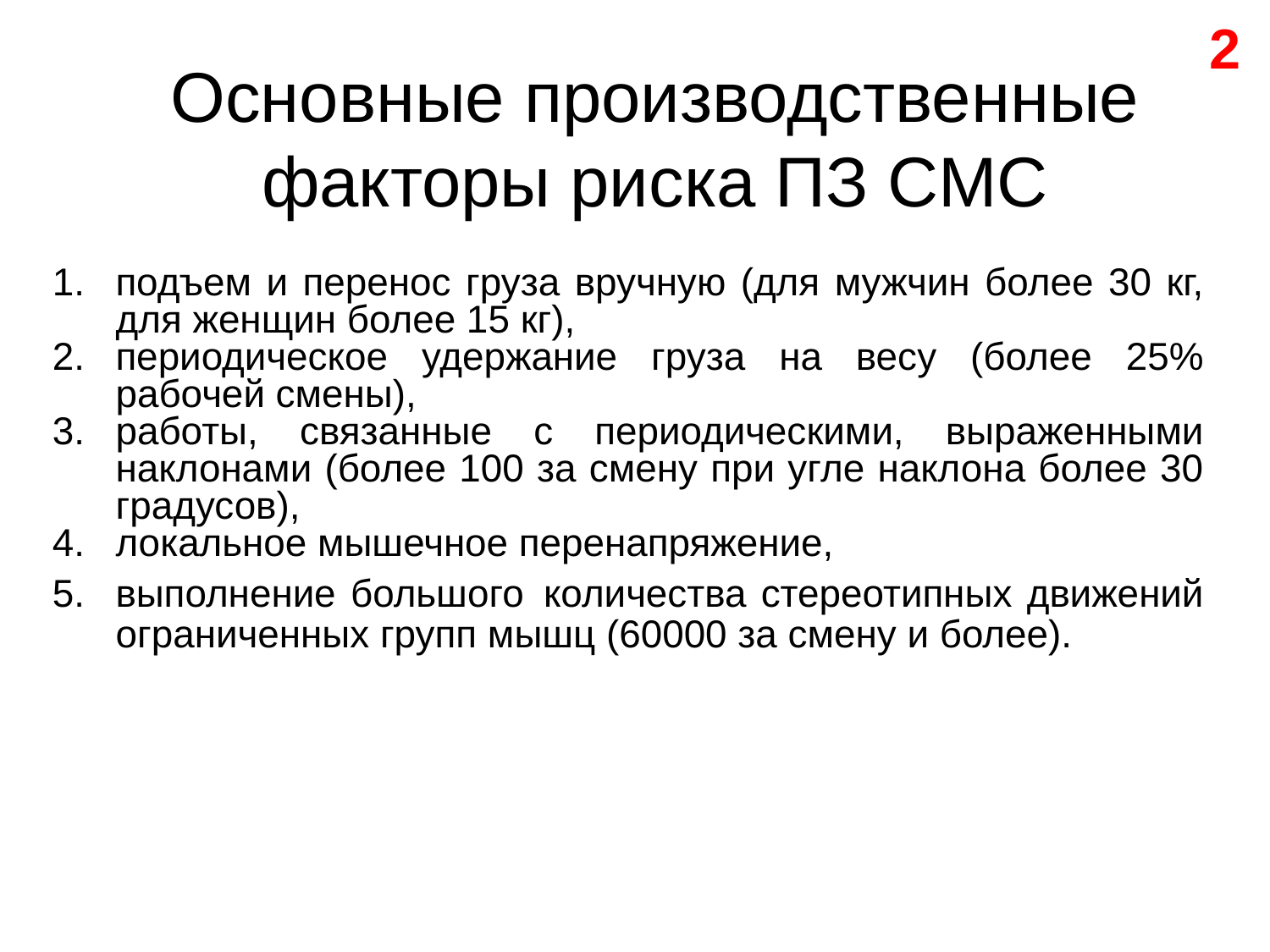

2
Основные производственные факторы риска ПЗ СМС
подъем и перенос груза вручную (для мужчин более 30 кг, для женщин более 15 кг),
периодическое удержание груза на весу (более 25% рабочей смены),
работы, связанные с периодическими, выраженными наклонами (более 100 за смену при угле наклона более 30 градусов),
локальное мышечное перенапряжение,
выполнение большого количества стереотипных движений ограниченных групп мышц (60000 за смену и более).